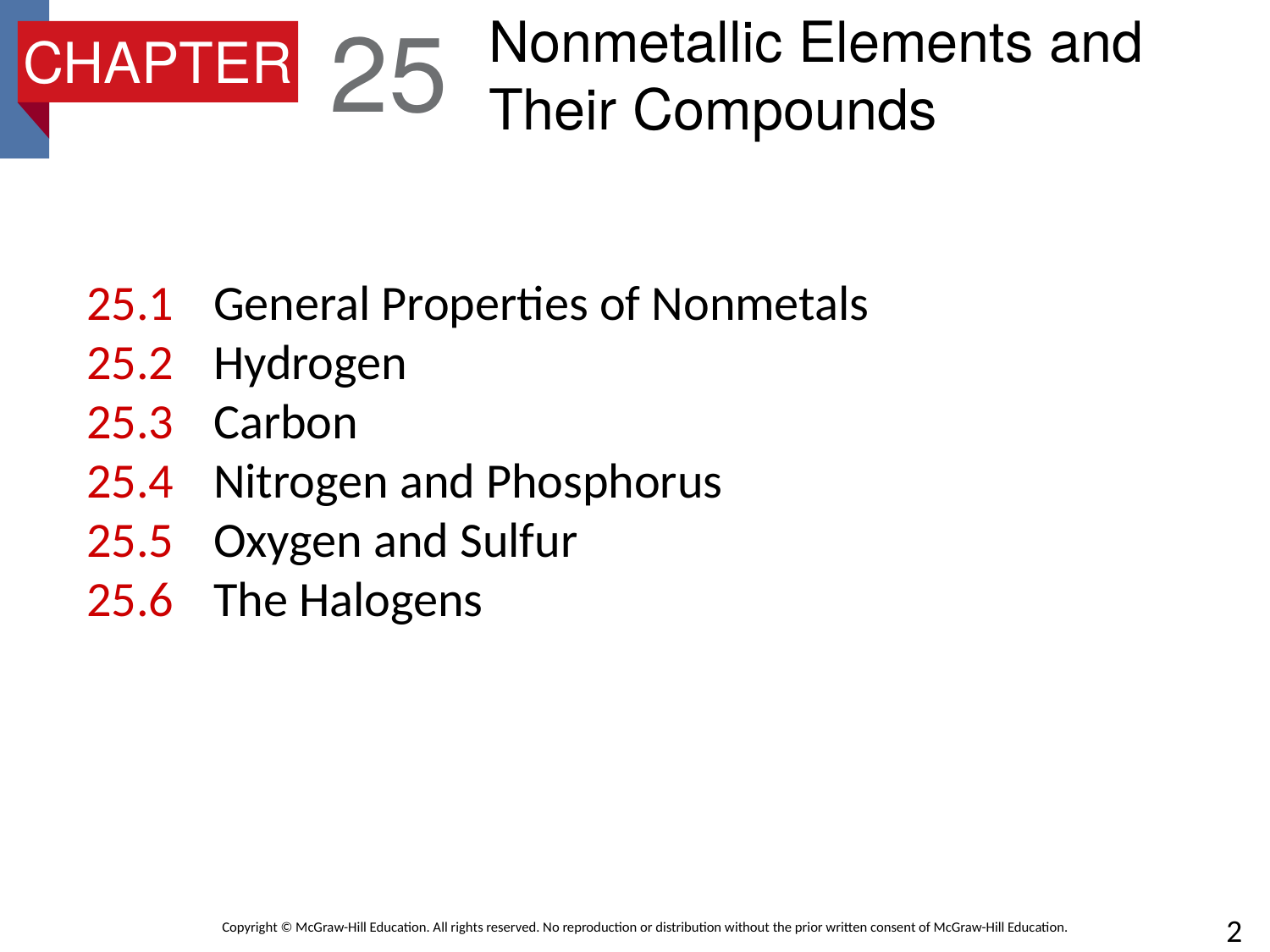

25
# Nonmetallic Elements and Their Compounds
CHAPTER
25.1	General Properties of Nonmetals
25.2	Hydrogen
25.3	Carbon
25.4	Nitrogen and Phosphorus
25.5	Oxygen and Sulfur
25.6	The Halogens